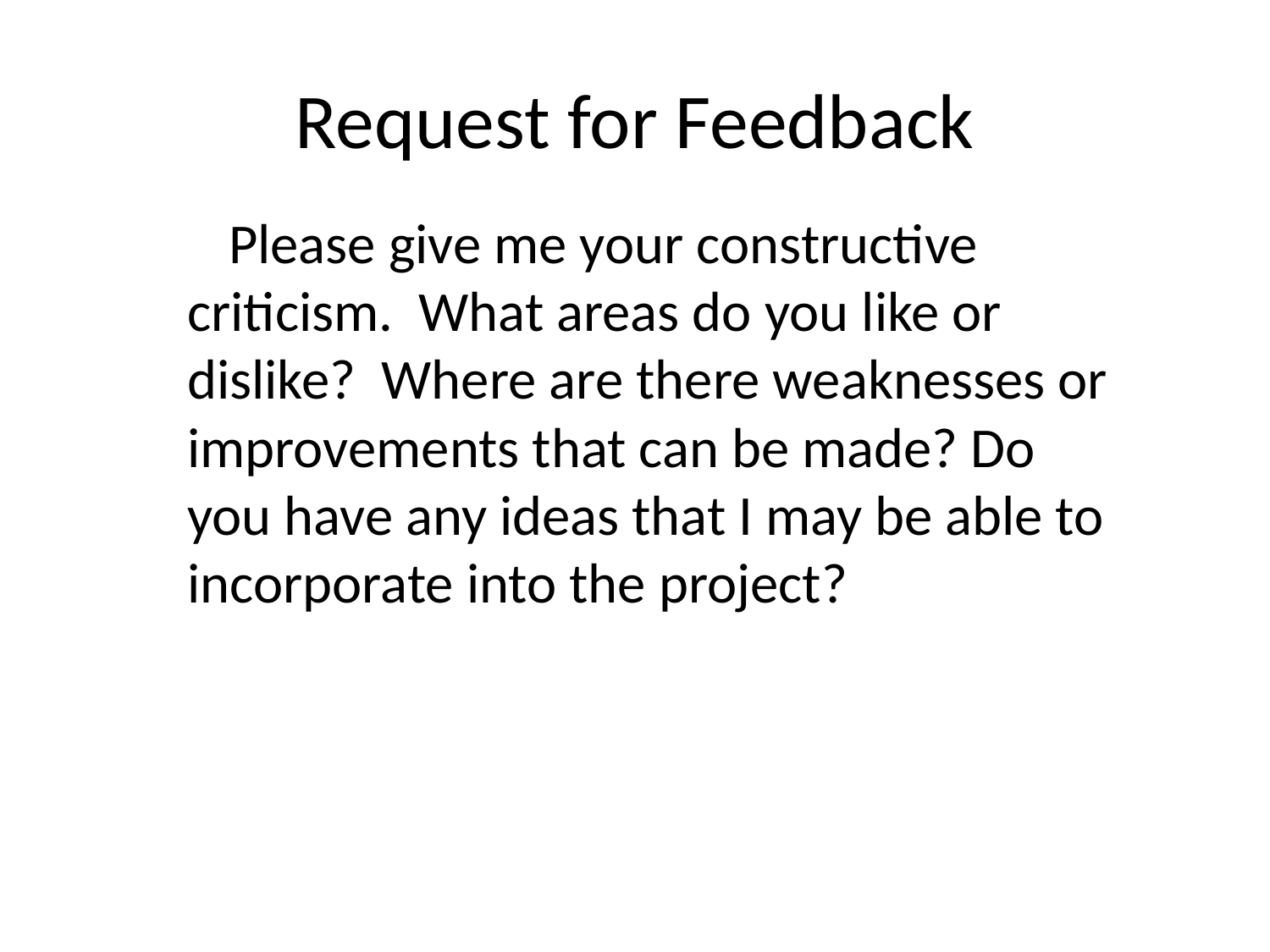

# Request for Feedback
       Please give me your constructive criticism.  What areas do you like or dislike?  Where are there weaknesses or improvements that can be made? Do you have any ideas that I may be able to incorporate into the project?